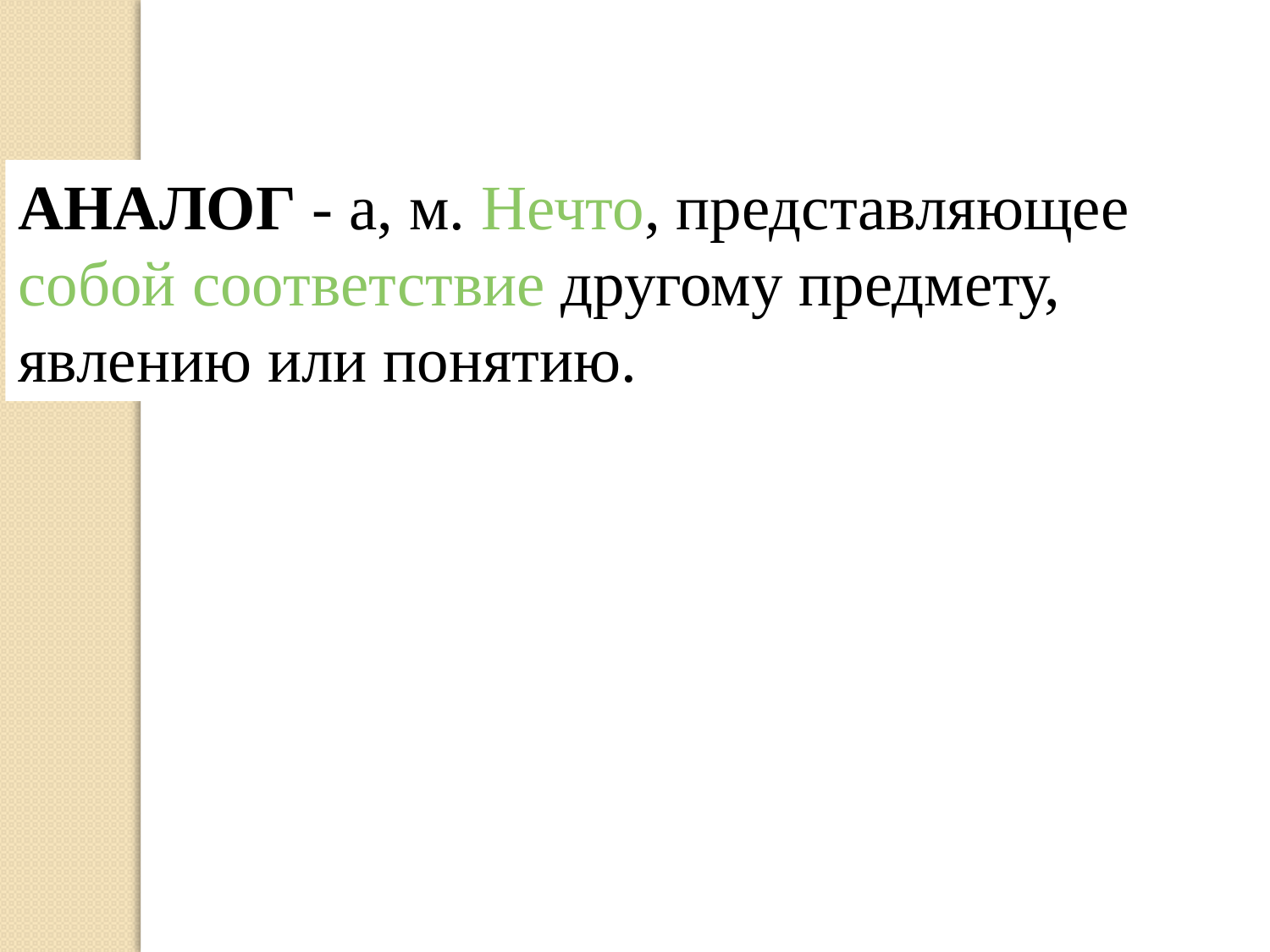

АНАЛОГ - а, м. Нечто, представляющее
собой соответствие другому предмету,
явлению или понятию.